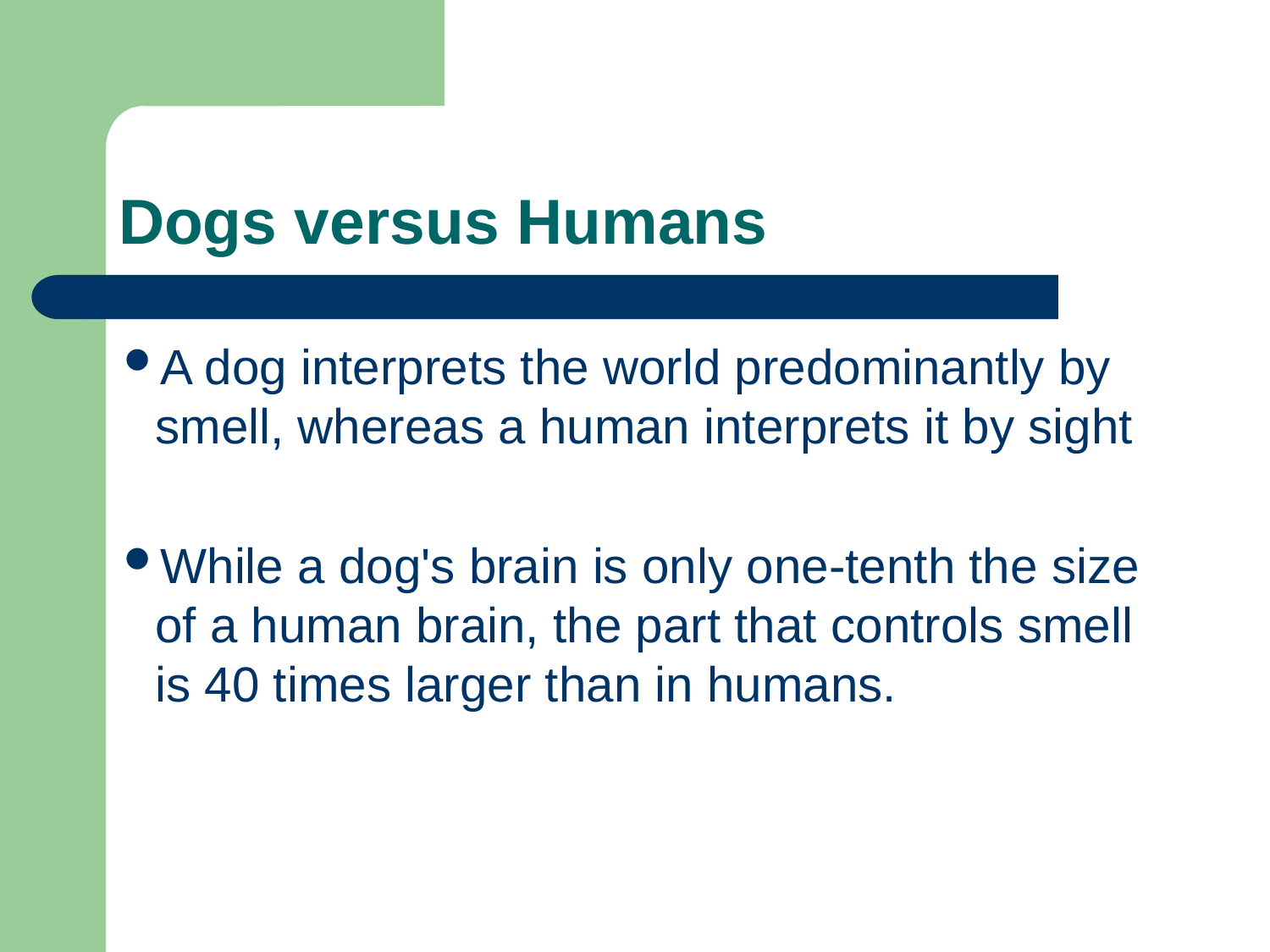

# Dogs versus Humans
A dog interprets the world predominantly by smell, whereas a human interprets it by sight

While a dog's brain is only one-tenth the size of a human brain, the part that controls smell is 40 times larger than in humans.